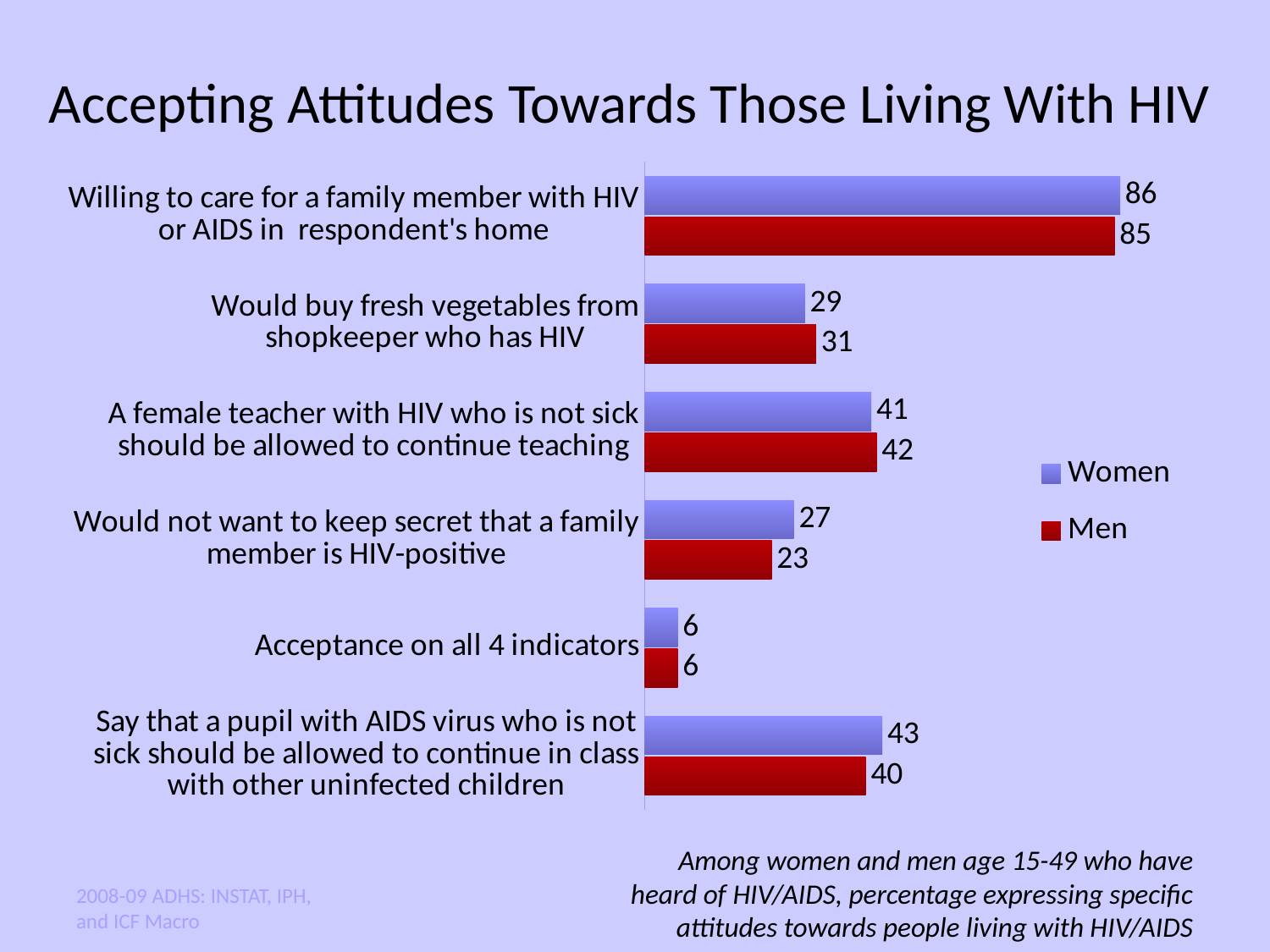

# Accepting Attitudes Towards Those Living With HIV

### Chart

| Category | Men  | Women |
|---|---|---|
| Say that a pupil with AIDS virus who is not sick should be allowed to continue in class with other uninfected children | 40.0 | 43.0 |
| Acceptance on all 4 indicators | 6.0 | 6.0 |
| Would not want to keep secret that a family member is HIV-positive | 23.0 | 27.0 |
| A female teacher with HIV who is not sick should be allowed to continue teaching | 42.0 | 41.0 |
| Would buy fresh vegetables from shopkeeper who has HIV | 31.0 | 29.0 |
| Willing to care for a family member with HIV or AIDS in  respondent's home | 85.0 | 86.0 |
Among women and men age 15-49 who have heard of HIV/AIDS, percentage expressing specific attitudes towards people living with HIV/AIDS
2008-09 ADHS: INSTAT, IPH, and ICF Macro